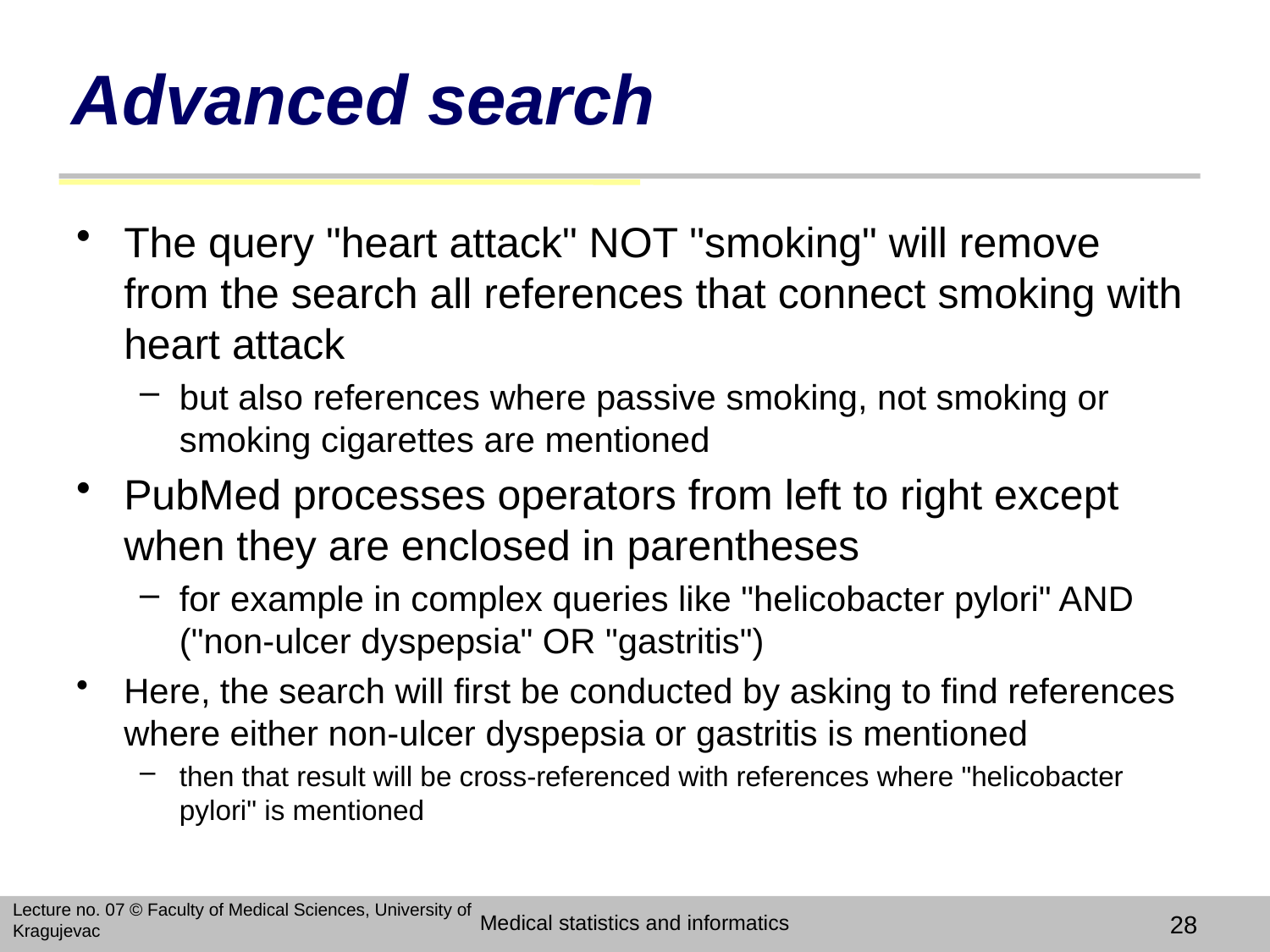

# Advanced search
The query "heart attack" NOT "smoking" will remove from the search all references that connect smoking with heart attack
but also references where passive smoking, not smoking or smoking cigarettes are mentioned
PubMed processes operators from left to right except when they are enclosed in parentheses
for example in complex queries like "helicobacter pylori" AND ("non-ulcer dyspepsia" OR "gastritis")
Here, the search will first be conducted by asking to find references where either non-ulcer dyspepsia or gastritis is mentioned
then that result will be cross-referenced with references where "helicobacter pylori" is mentioned
Lecture no. 07 © Faculty of Medical Sciences, University of Kragujevac
Medical statistics and informatics
28